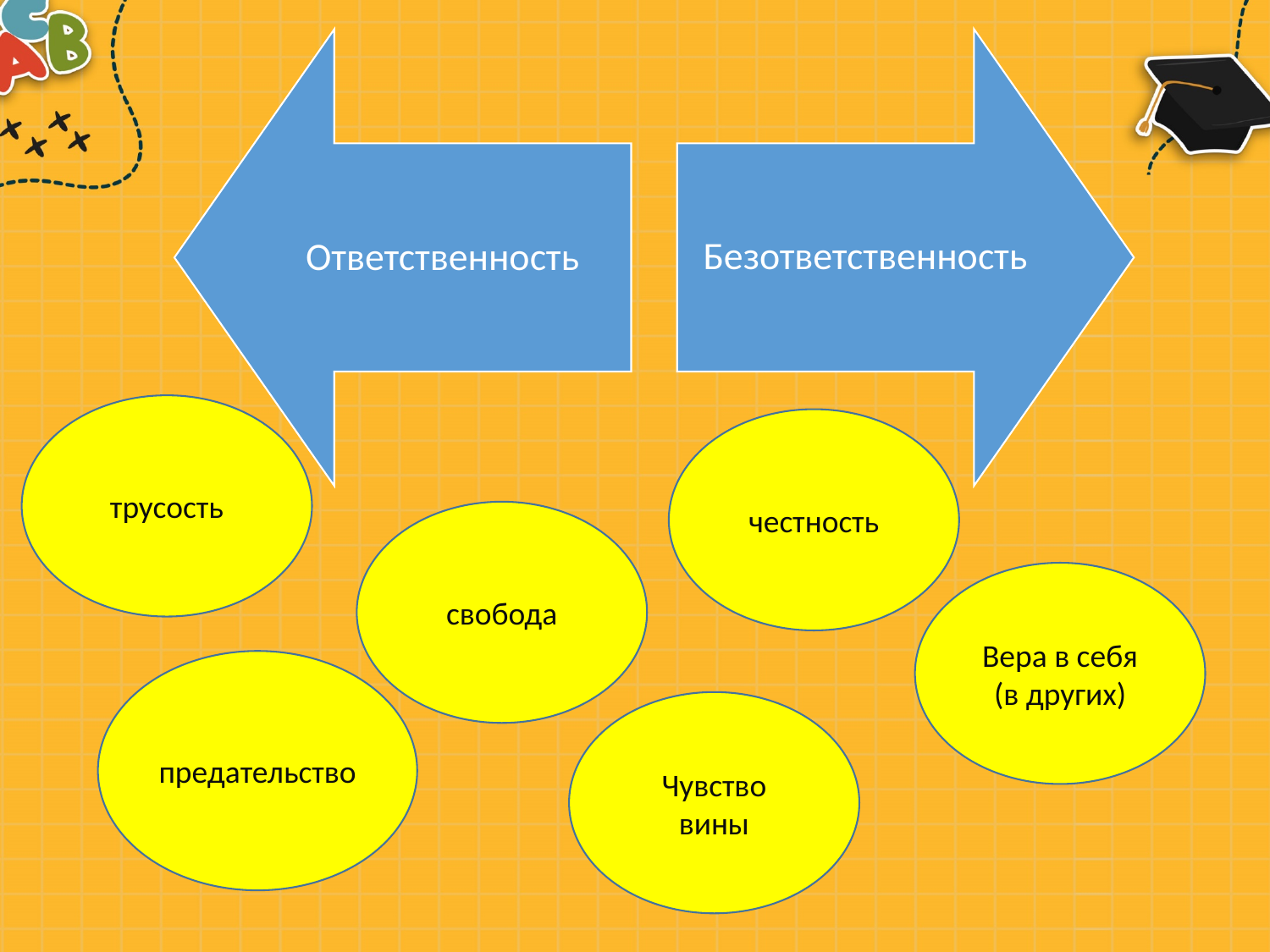

Ответственность
Безответственность
#
трусость
честность
свобода
Вера в себя (в других)
предательство
Чувство вины